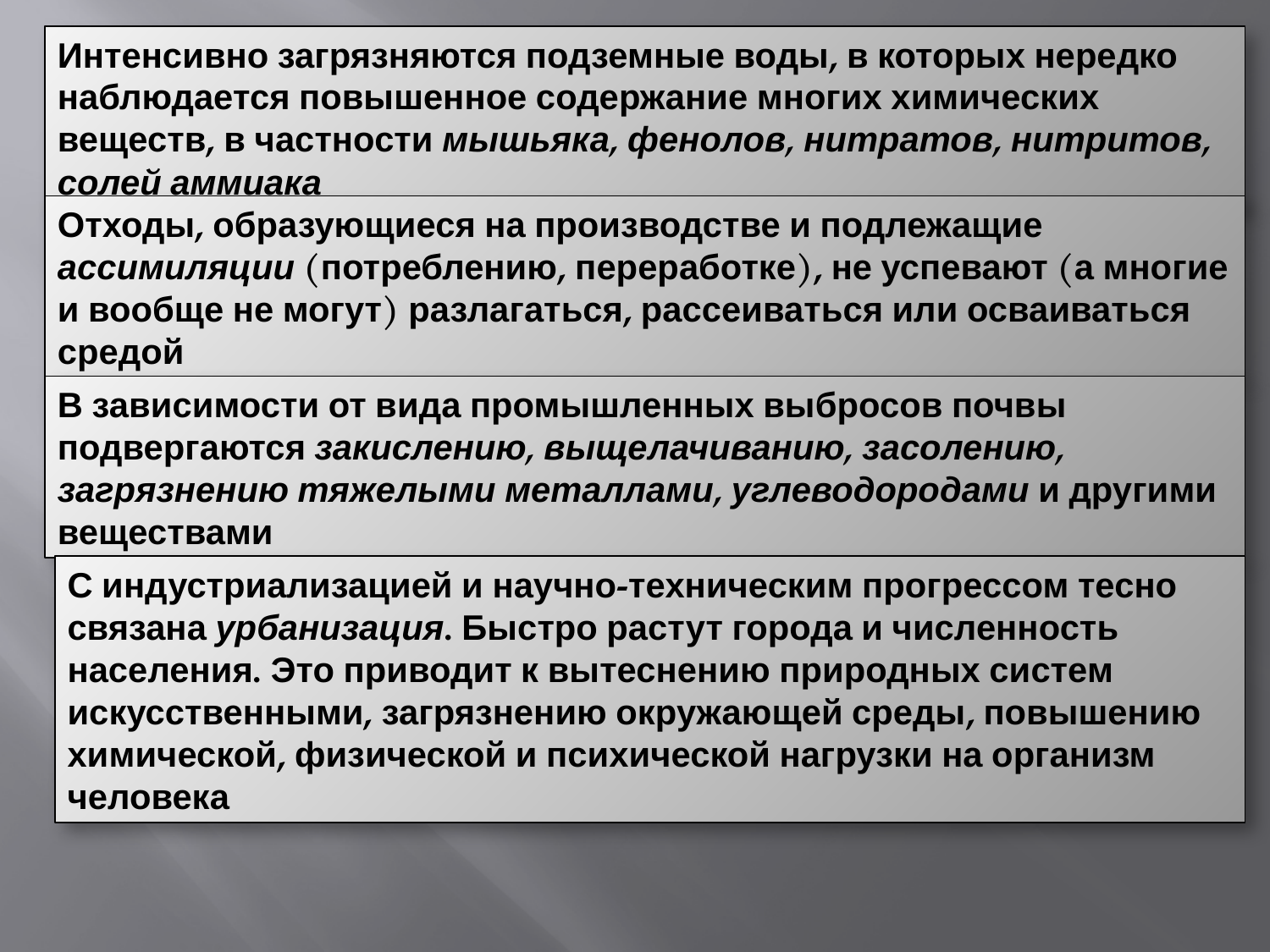

Интенсивно загрязняются подземные воды, в которых нередко наблюдается повышенное содержание многих химических веществ, в частности мышьяка, фенолов, нитратов, нитритов, солей аммиака
Отходы, образующиеся на производстве и подлежащие ассимиляции (потреблению, переработке), не успевают (а многие и вообще не могут) разлагаться, рассеиваться или осваиваться средой
В зависимости от вида промышленных выбросов почвы подвергаются закислению, выщелачиванию, засолению, загрязнению тяжелыми металлами, углеводородами и другими веществами
С индустриализацией и научно-техническим прогрессом тесно связана урбанизация. Быстро растут города и численность населения. Это приводит к вытеснению природных систем искусственными, загрязнению окружающей среды, повышению химической, физической и психической нагрузки на организм человека